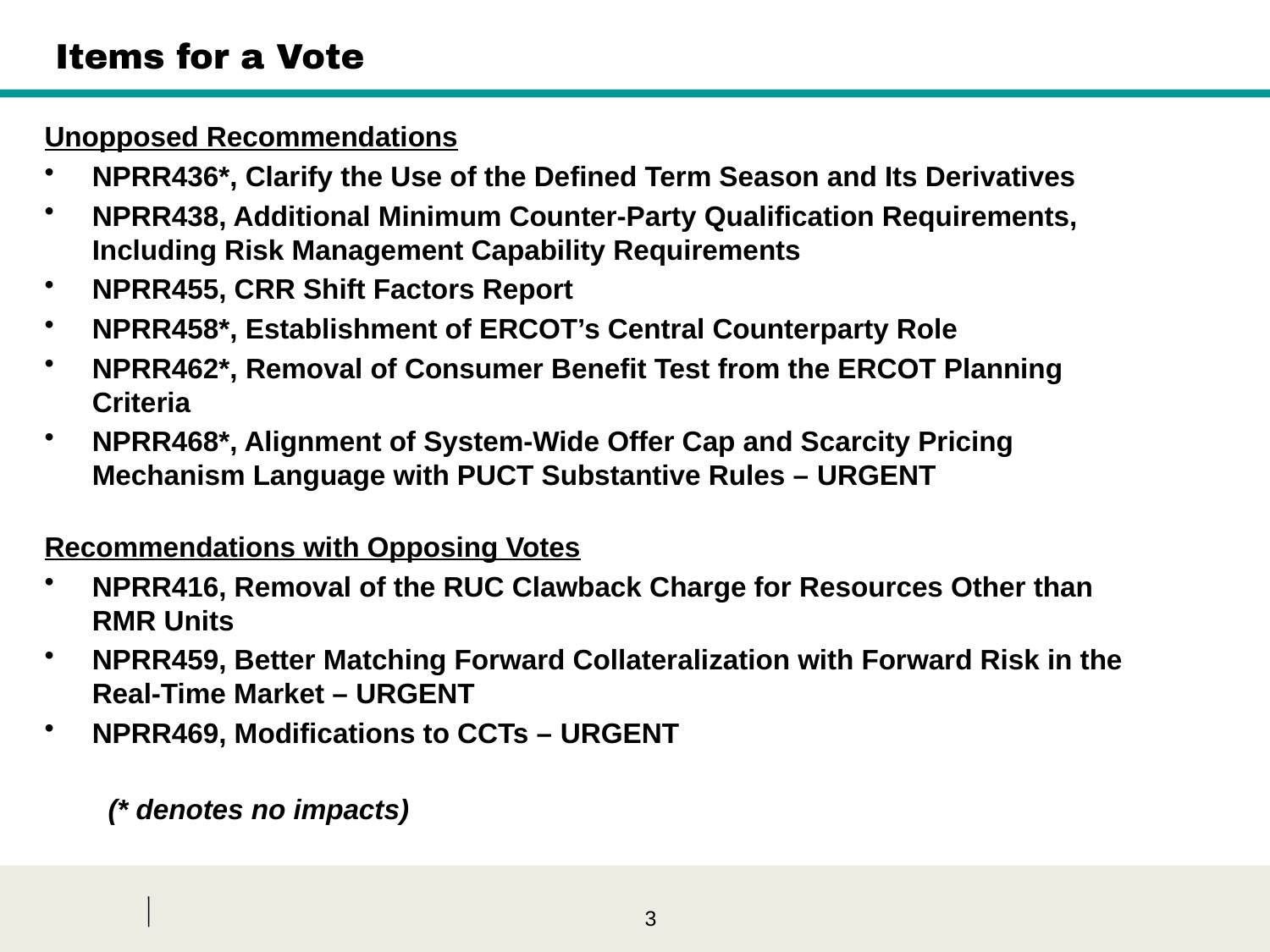

Items for a Vote
Unopposed Recommendations
NPRR436*, Clarify the Use of the Defined Term Season and Its Derivatives
NPRR438, Additional Minimum Counter-Party Qualification Requirements, Including Risk Management Capability Requirements
NPRR455, CRR Shift Factors Report
NPRR458*, Establishment of ERCOT’s Central Counterparty Role
NPRR462*, Removal of Consumer Benefit Test from the ERCOT Planning Criteria
NPRR468*, Alignment of System-Wide Offer Cap and Scarcity Pricing Mechanism Language with PUCT Substantive Rules – Urgent

Recommendations with Opposing Votes
NPRR416, Removal of the RUC Clawback Charge for Resources Other than RMR Units
NPRR459, Better Matching Forward Collateralization with Forward Risk in the Real-Time Market – Urgent
NPRR469, Modifications to CCTs – Urgent

(* denotes no impacts)